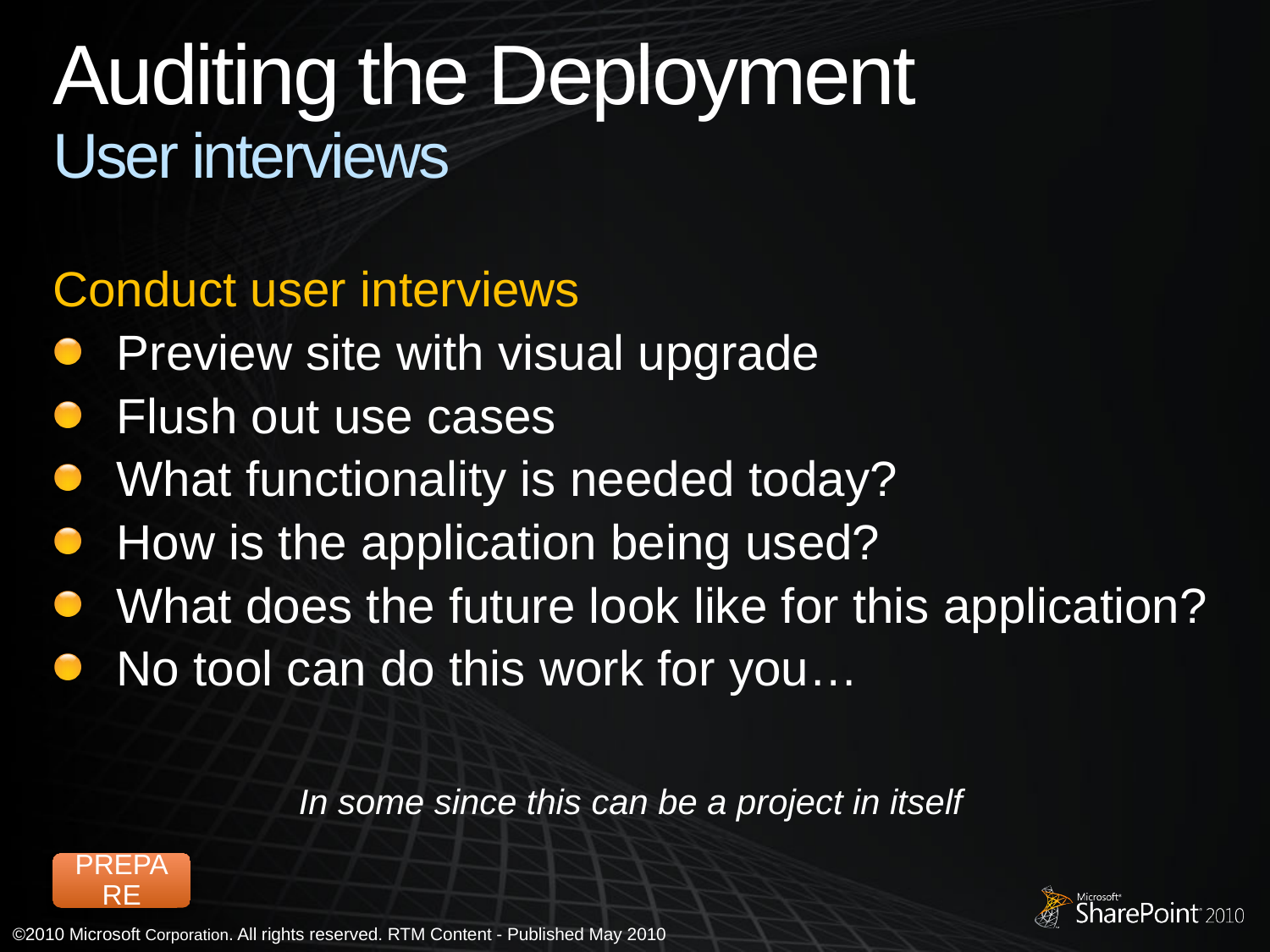

# Auditing the Deployment User interviews
Conduct user interviews
Preview site with visual upgrade
Flush out use cases
What functionality is needed today?
How is the application being used?
What does the future look like for this application?
No tool can do this work for you…

		In some since this can be a project in itself